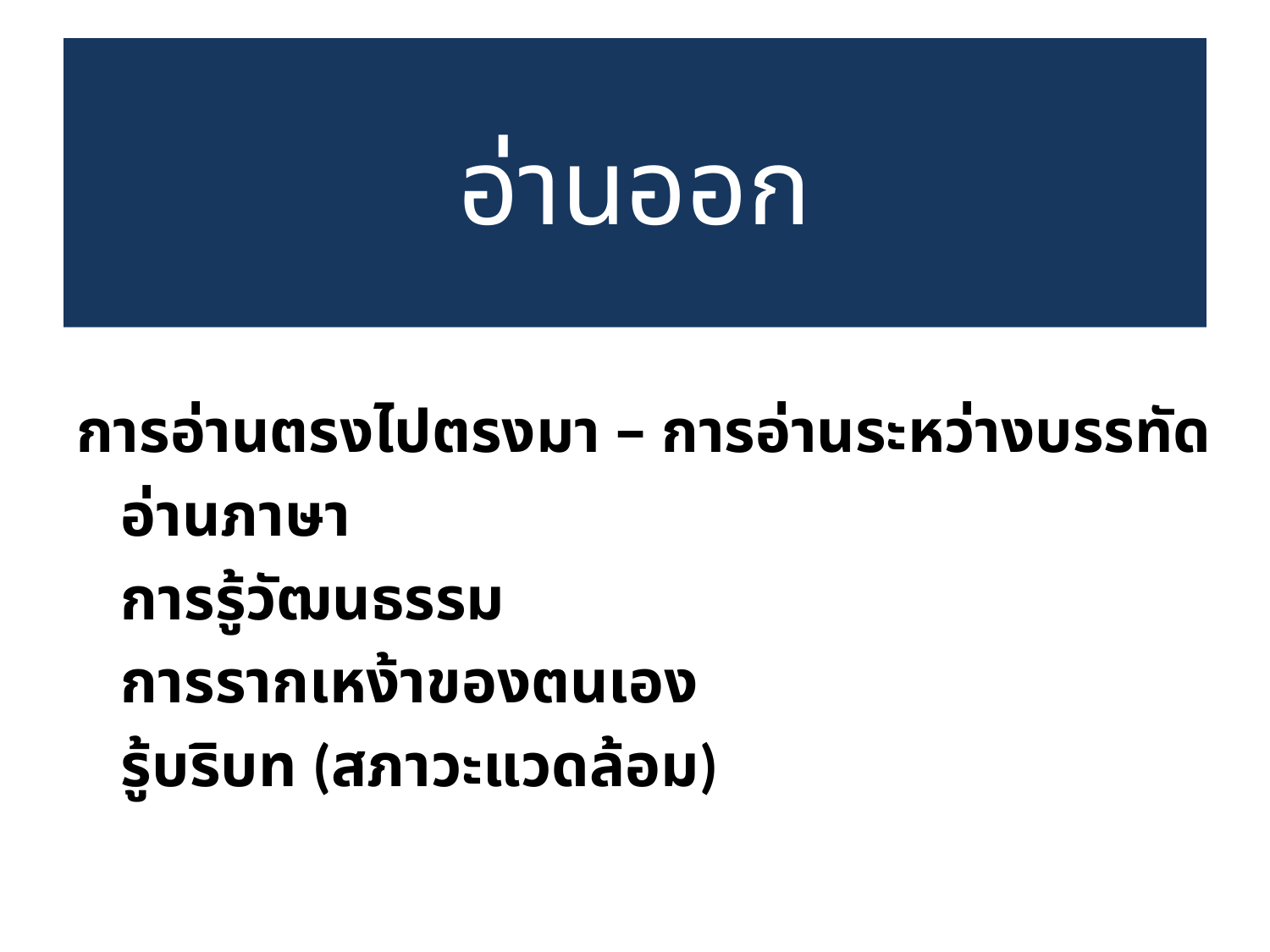

# อ่านออก
การอ่านตรงไปตรงมา – การอ่านระหว่างบรรทัด
		อ่านภาษา
		การรู้วัฒนธรรม
		การรากเหง้าของตนเอง
		รู้บริบท (สภาวะแวดล้อม)